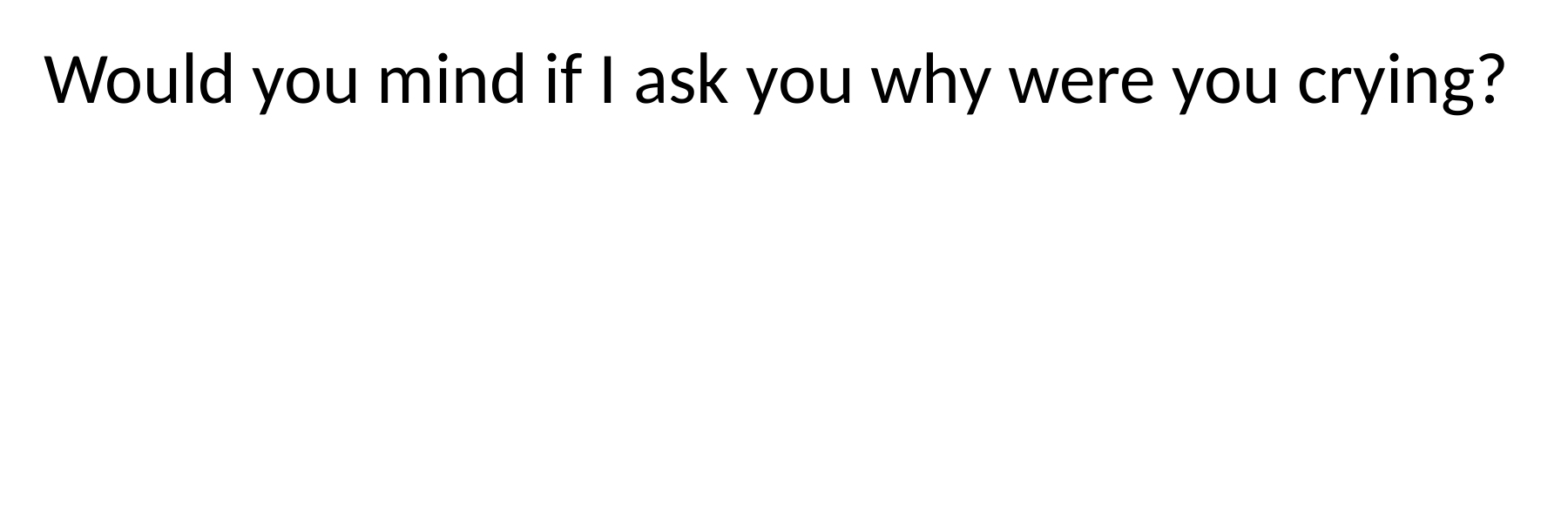

Would you mind if I ask you why were you crying?